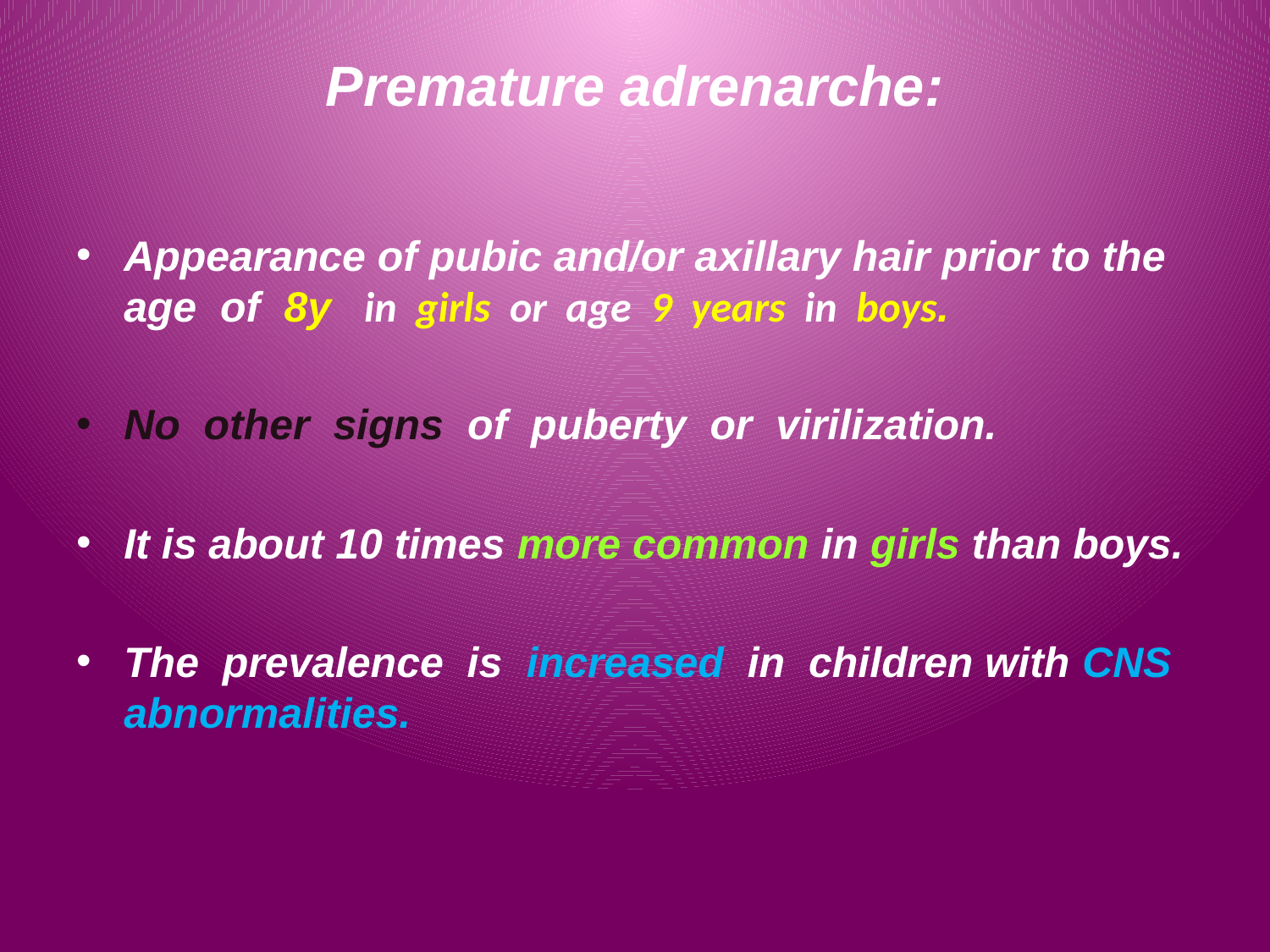

# Premature adrenarche:
Appearance of pubic and/or axillary hair prior to the age  of  8y   in  girls  or  age  9  years  in  boys.

No  other  signs  of  puberty  or  virilization.

It is about 10 times more common in girls than boys.

The  prevalence  is  increased  in  children with CNS abnormalities.